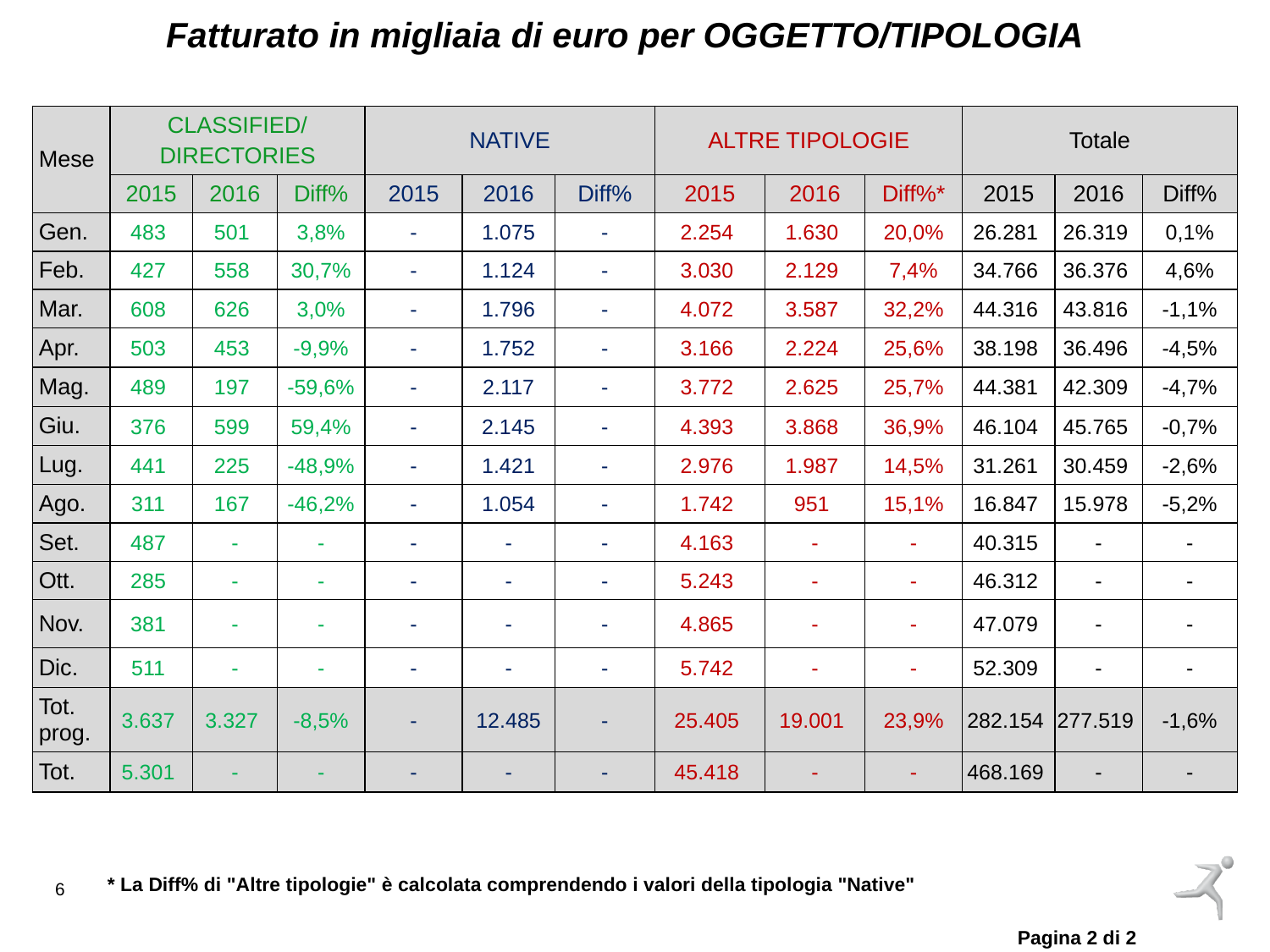

Fatturato in migliaia di euro per OGGETTO/TIPOLOGIA

| Mese | CLASSIFIED/ DIRECTORIES |  |  | NATIVE |  |  | ALTRE TIPOLOGIE |  |  | Totale |  |  |
| --- | --- | --- | --- | --- | --- | --- | --- | --- | --- | --- | --- | --- |
|  | 2015 | 2016 | Diff% | 2015 | 2016 | Diff% | 2015 | 2016 | Diff%\* | 2015 | 2016 | Diff% |
| Gen. | 483 | 501 | 3,8% | - | 1.075 | - | 2.254 | 1.630 | 20,0% | 26.281 | 26.319 | 0,1% |
| Feb. | 427 | 558 | 30,7% | - | 1.124 | - | 3.030 | 2.129 | 7,4% | 34.766 | 36.376 | 4,6% |
| Mar. | 608 | 626 | 3,0% | - | 1.796 | - | 4.072 | 3.587 | 32,2% | 44.316 | 43.816 | -1,1% |
| Apr. | 503 | 453 | -9,9% | - | 1.752 | - | 3.166 | 2.224 | 25,6% | 38.198 | 36.496 | -4,5% |
| Mag. | 489 | 197 | -59,6% | - | 2.117 | - | 3.772 | 2.625 | 25,7% | 44.381 | 42.309 | -4,7% |
| Giu. | 376 | 599 | 59,4% | - | 2.145 | - | 4.393 | 3.868 | 36,9% | 46.104 | 45.765 | -0,7% |
| Lug. | 441 | 225 | -48,9% | - | 1.421 | - | 2.976 | 1.987 | 14,5% | 31.261 | 30.459 | -2,6% |
| Ago. | 311 | 167 | -46,2% | - | 1.054 | - | 1.742 | 951 | 15,1% | 16.847 | 15.978 | -5,2% |
| Set. | 487 | - | - | - | - | - | 4.163 | - | - | 40.315 | - | - |
| Ott. | 285 | - | - | - | - | - | 5.243 | - | - | 46.312 | - | - |
| Nov. | 381 | - | - | - | - | - | 4.865 | - | - | 47.079 | - | - |
| Dic. | 511 | - | - | - | - | - | 5.742 | - | - | 52.309 | - | - |
| Tot. prog. | 3.637 | 3.327 | -8,5% | - | 12.485 | - | 25.405 | 19.001 | 23,9% | 282.154 | 277.519 | -1,6% |
| Tot. | 5.301 | - | - | - | - | - | 45.418 | - | - | 468.169 | - | - |
* La Diff% di "Altre tipologie" è calcolata comprendendo i valori della tipologia "Native"
Pagina 2 di 2